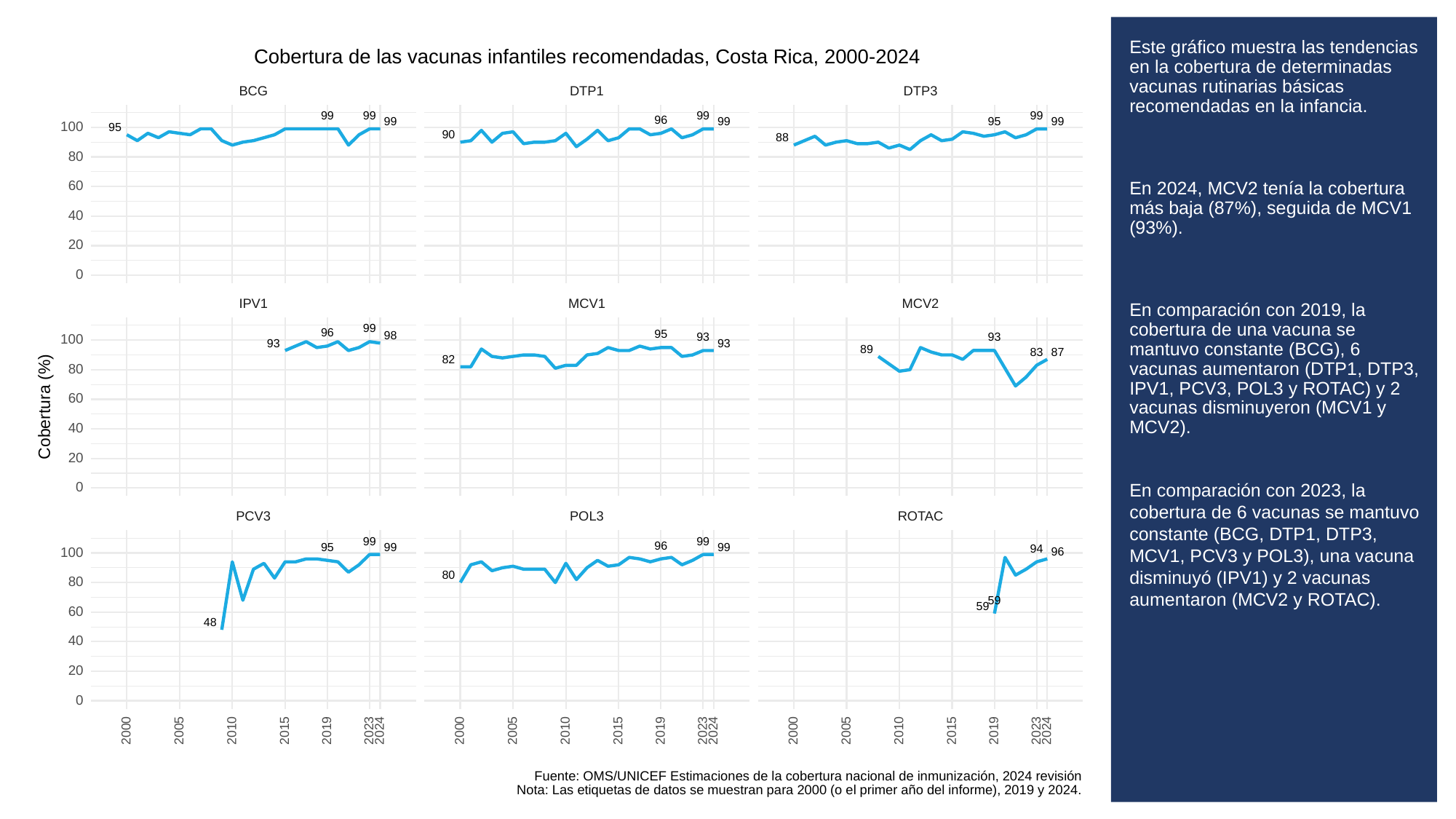

# Este gráfico muestra las tendencias en la cobertura de determinadas vacunas rutinarias básicas recomendadas en la infancia.

En 2024, MCV2 tenía la cobertura más baja (87%), seguida de MCV1 (93%).

En comparación con 2019, la cobertura de una vacuna se mantuvo constante (BCG), 6 vacunas aumentaron (DTP1, DTP3, IPV1, PCV3, POL3 y ROTAC) y 2 vacunas disminuyeron (MCV1 y MCV2).

En comparación con 2023, la cobertura de 6 vacunas se mantuvo constante (BCG, DTP1, DTP3, MCV1, PCV3 y POL3), una vacuna disminuyó (IPV1) y 2 vacunas aumentaron (MCV2 y ROTAC).

Cobertura de las vacunas infantiles recomendadas, Costa Rica, 2000-2024
BCG
DTP3
DTP1

99
99
99
99

96
99
99
99
95
100
95

90
88

80

60

40

20

0

MCV1
MCV2
IPV1

99

96
95
98
93
93
100
93
93

89

87
83

82
80

60
Cobertura (%)

40

20

0

POL3
PCV3
ROTAC

99
99

96
99
99
95
94
96
100

80
80

59

59
60

48

40

20

0

2023
2023
2023
2000
2005
2010
2015
2019
2024
2000
2005
2010
2015
2019
2024
2000
2005
2010
2015
2019
2024
Fuente: OMS/UNICEF Estimaciones de la cobertura nacional de inmunización, 2024 revisión
Nota: Las etiquetas de datos se muestran para 2000 (o el primer año del informe), 2019 y 2024.